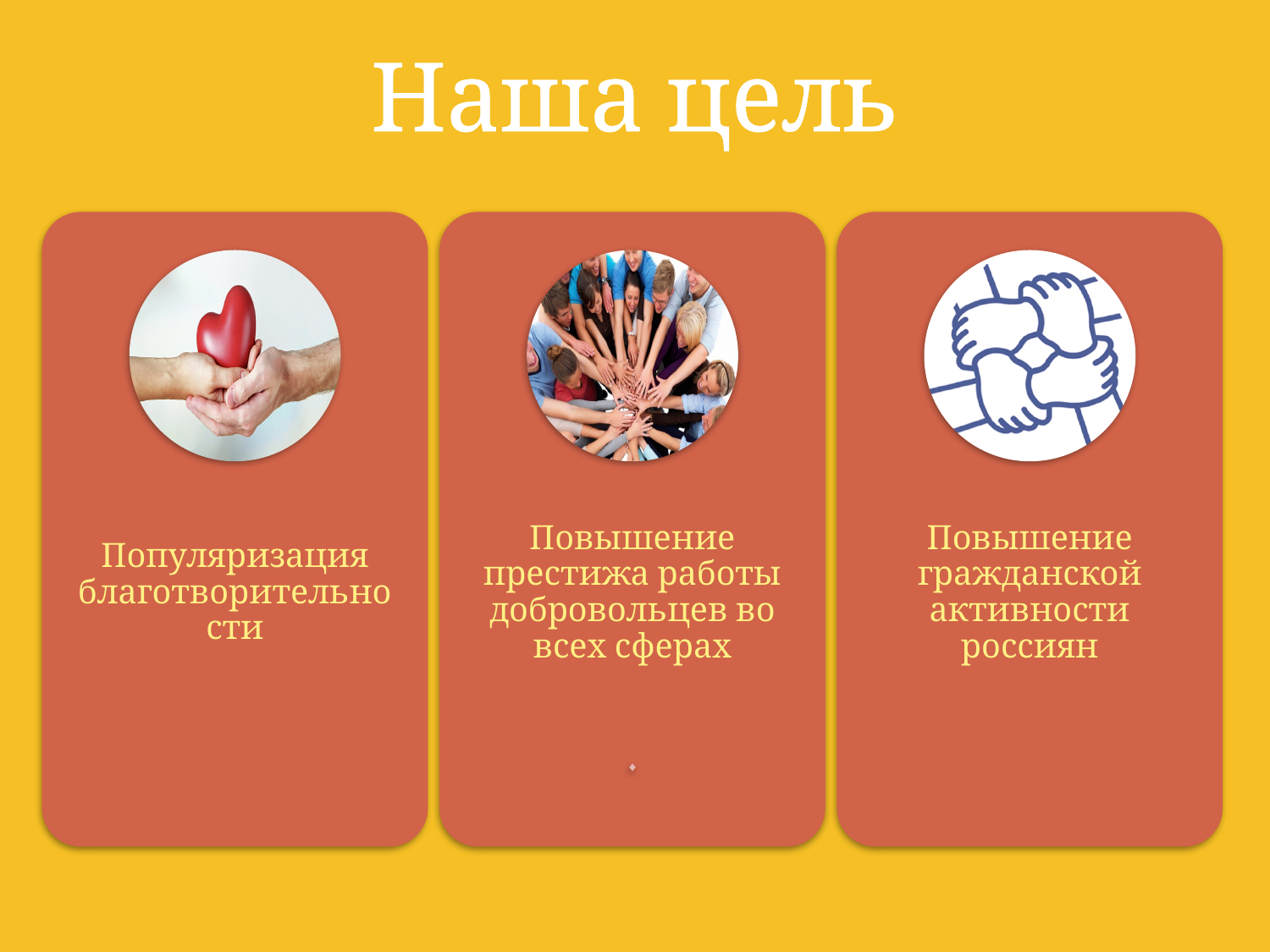

Наша цель
Популяризация благотворительности
Повышение престижа работы добровольцев во всех сферах
Повышение гражданской активности россиян